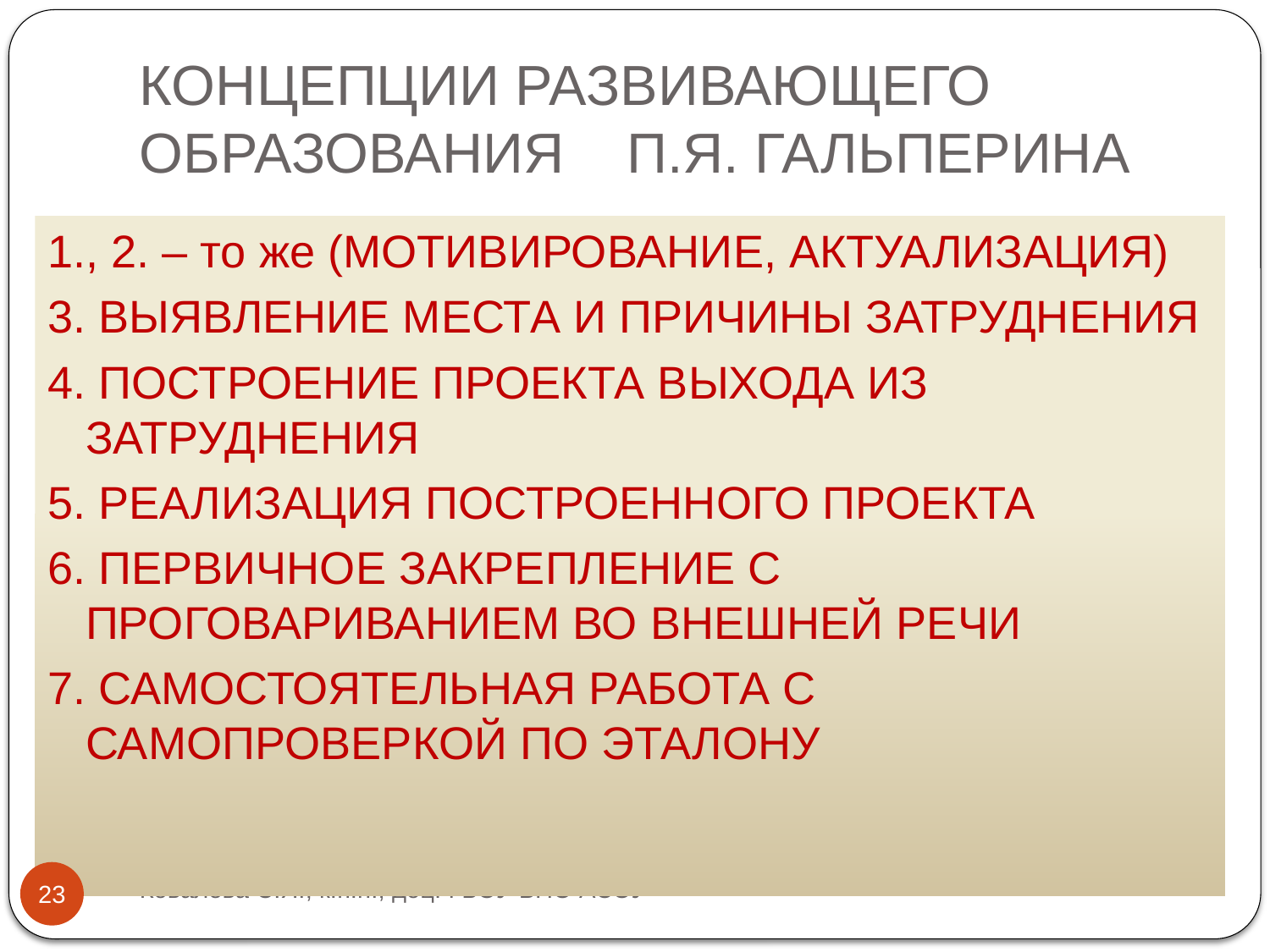

# КОНЦЕПЦИИ РАЗВИВАЮЩЕГО ОБРАЗОВАНИЯ    П.Я. ГАЛЬПЕРИНА
1., 2. – то же (МОТИВИРОВАНИЕ, АКТУАЛИЗАЦИЯ)
3. ВЫЯВЛЕНИЕ МЕСТА И ПРИЧИНЫ ЗАТРУДНЕНИЯ
4. ПОСТРОЕНИЕ ПРОЕКТА ВЫХОДА ИЗ ЗАТРУДНЕНИЯ
5. РЕАЛИЗАЦИЯ ПОСТРОЕННОГО ПРОЕКТА
6. ПЕРВИЧНОЕ ЗАКРЕПЛЕНИЕ С ПРОГОВАРИВАНИЕМ ВО ВНЕШНЕЙ РЕЧИ
7. САМОСТОЯТЕЛЬНАЯ РАБОТА С САМОПРОВЕРКОЙ ПО ЭТАЛОНУ

Ковалева С.Я., к.п.н., доц. ГБОУ ВПО АСОУ
23